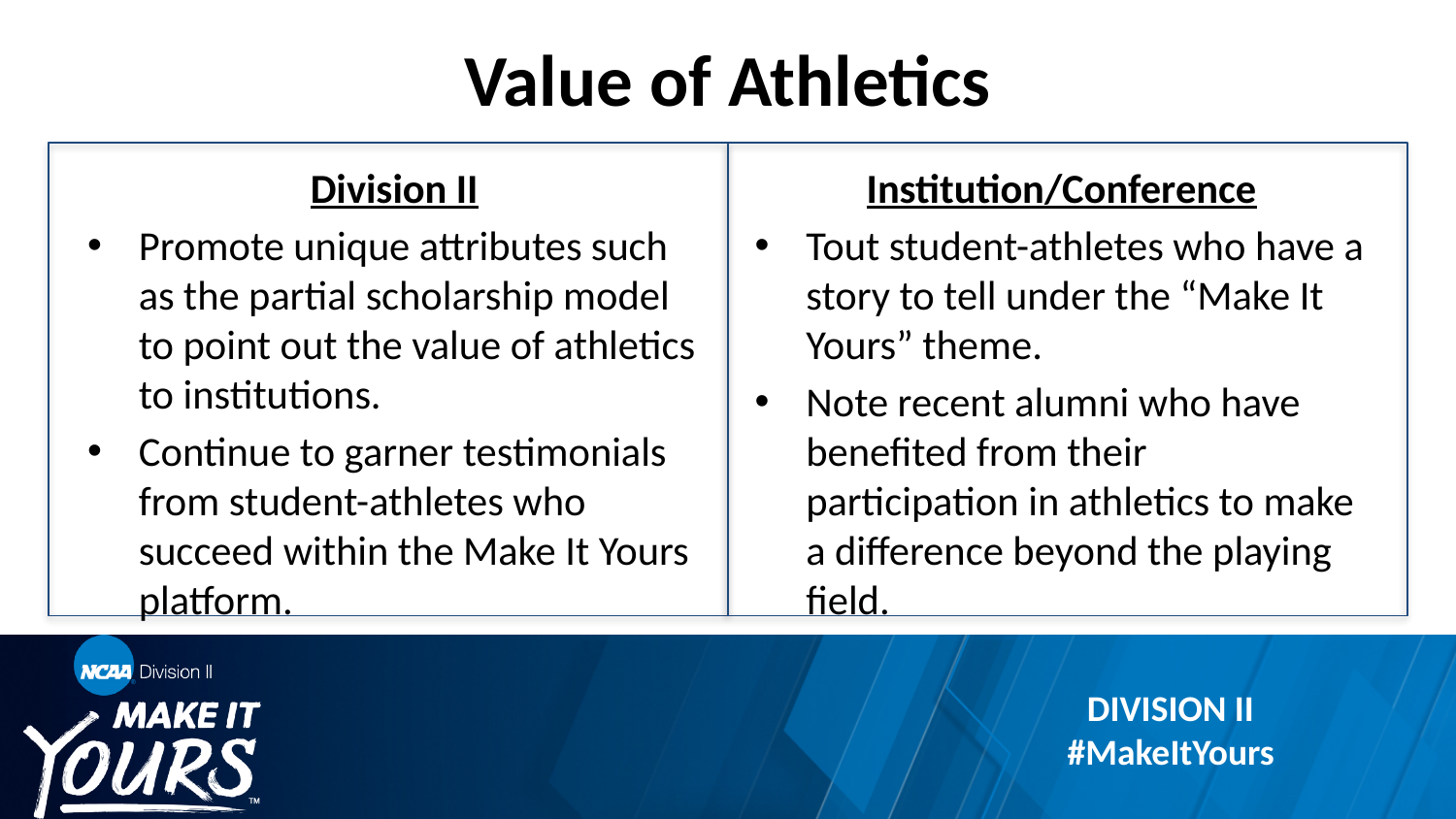

# Value of Athletics
Division II
Promote unique attributes such as the partial scholarship model to point out the value of athletics to institutions.
Continue to garner testimonials from student-athletes who succeed within the Make It Yours platform.
Institution/Conference
Tout student-athletes who have a story to tell under the “Make It Yours” theme.
Note recent alumni who have benefited from their participation in athletics to make a difference beyond the playing field.